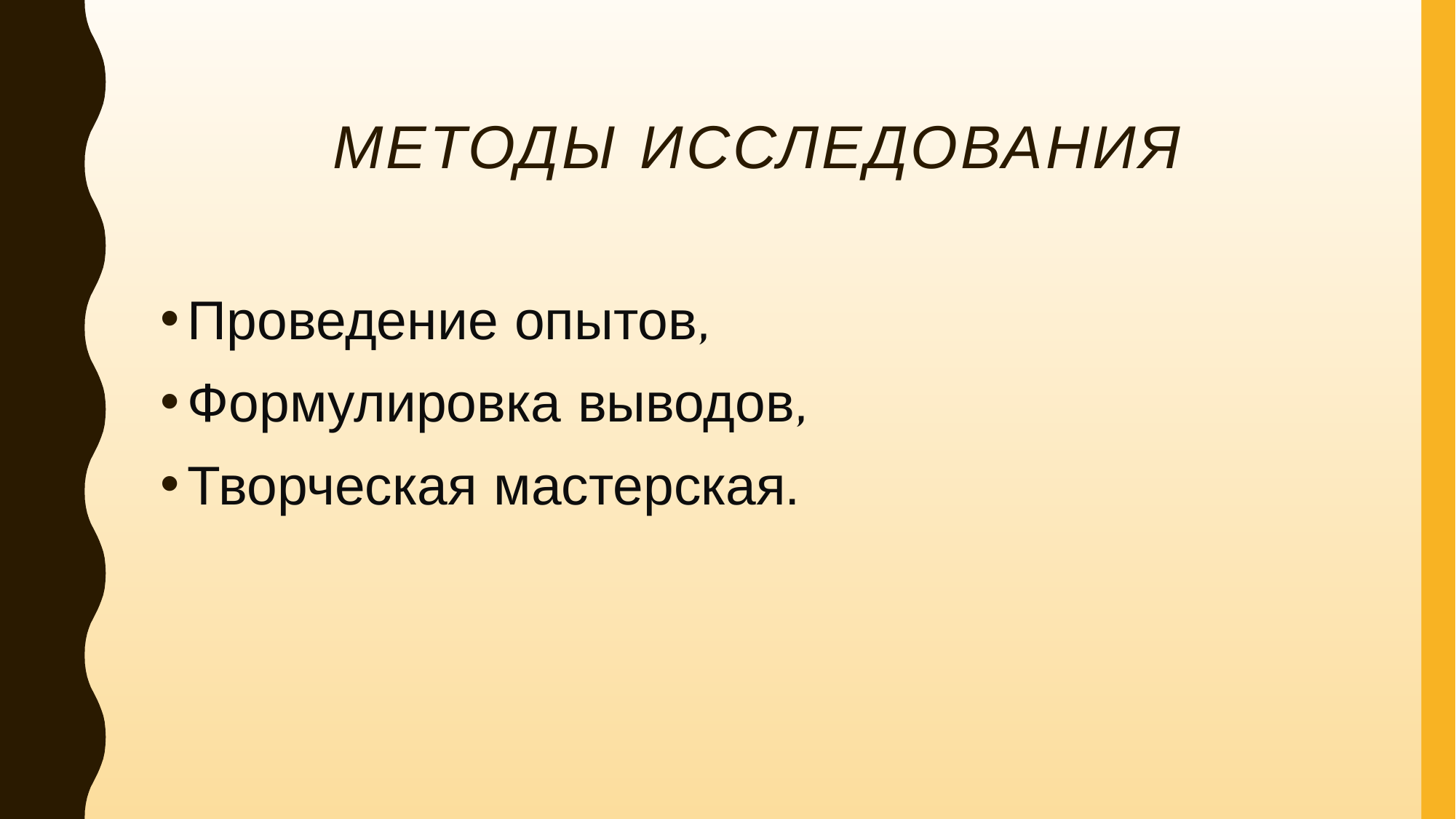

# Методы исследования
Проведение опытов,
Формулировка выводов,
Творческая мастерская.